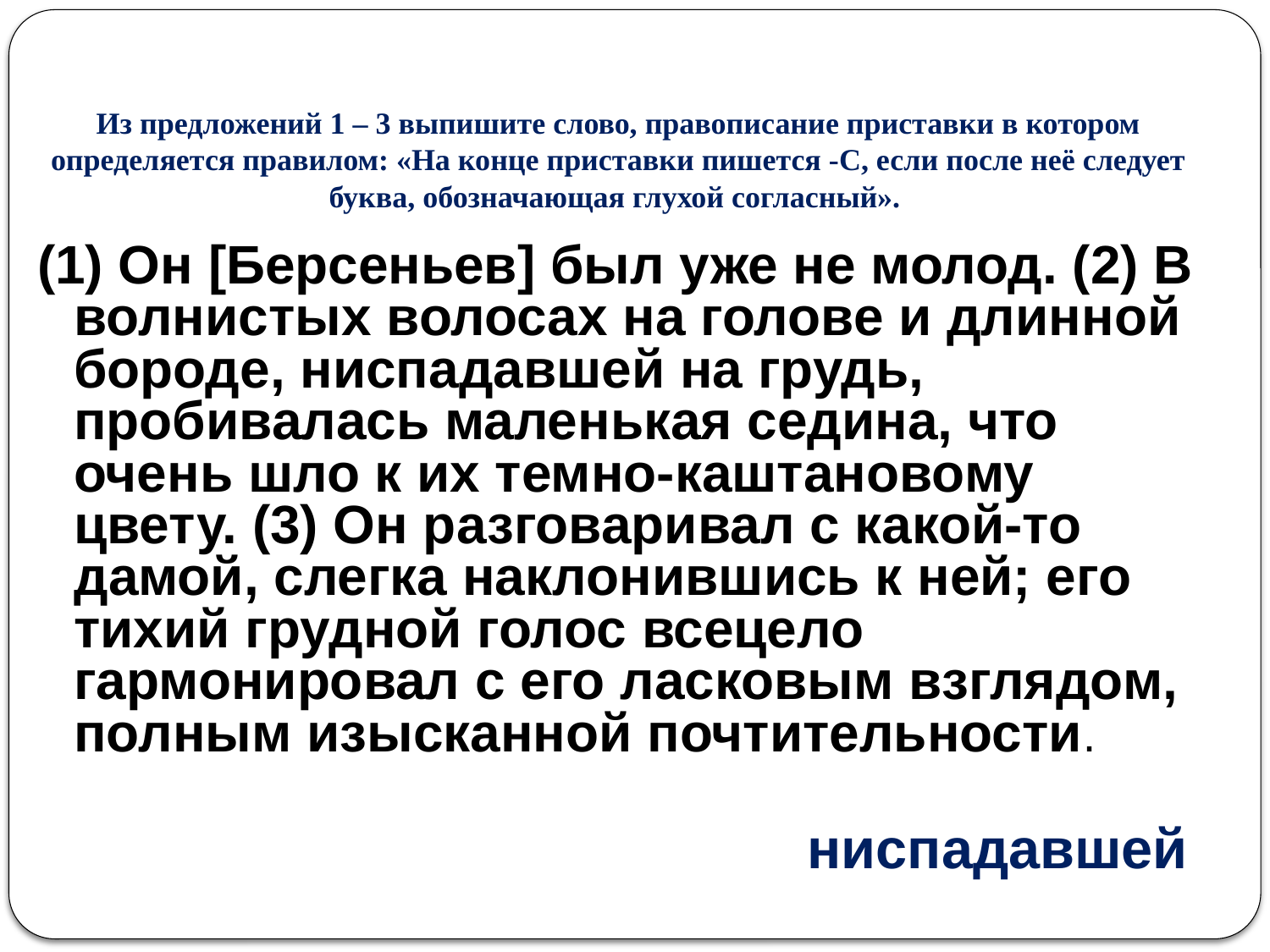

# Из предложений 1 – 3 выпишите слово, правописание приставки в котором определяется правилом: «На конце приставки пишется -С, если после неё следует буква, обозначающая глухой согласный».
(1) Он [Берсеньев] был уже не молод. (2) В волнистых волосах на голове и длинной бороде, ниспадавшей на грудь, пробивалась маленькая седина, что очень шло к их темно-каштановому цвету. (3) Он разговаривал с какой-то дамой, слегка наклонившись к ней; его тихий грудной голос всецело гармонировал с его ласковым взглядом, полным изысканной почтительности.
ниспадавшей